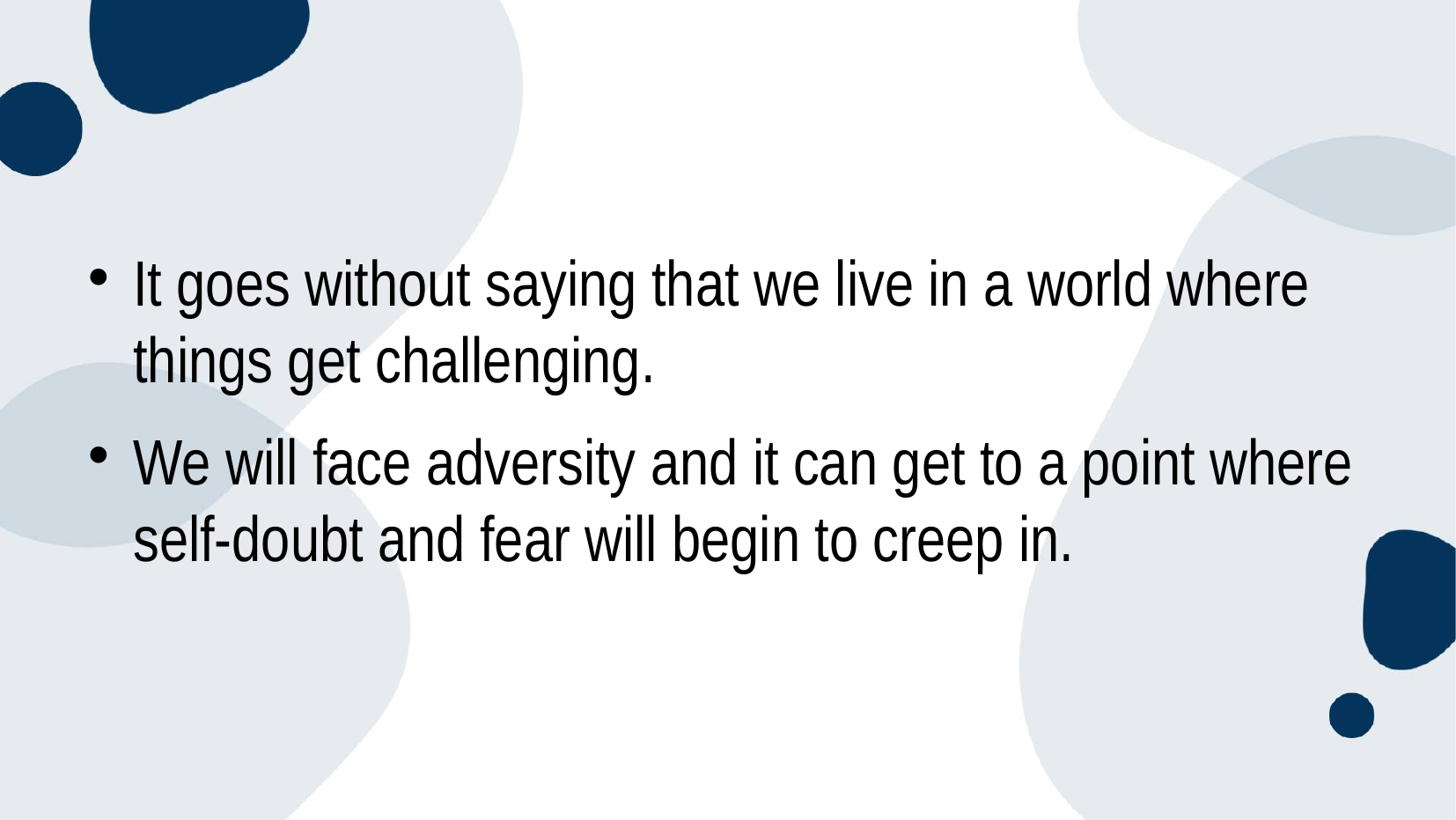

#
It goes without saying that we live in a world where things get challenging.
We will face adversity and it can get to a point where self-doubt and fear will begin to creep in.